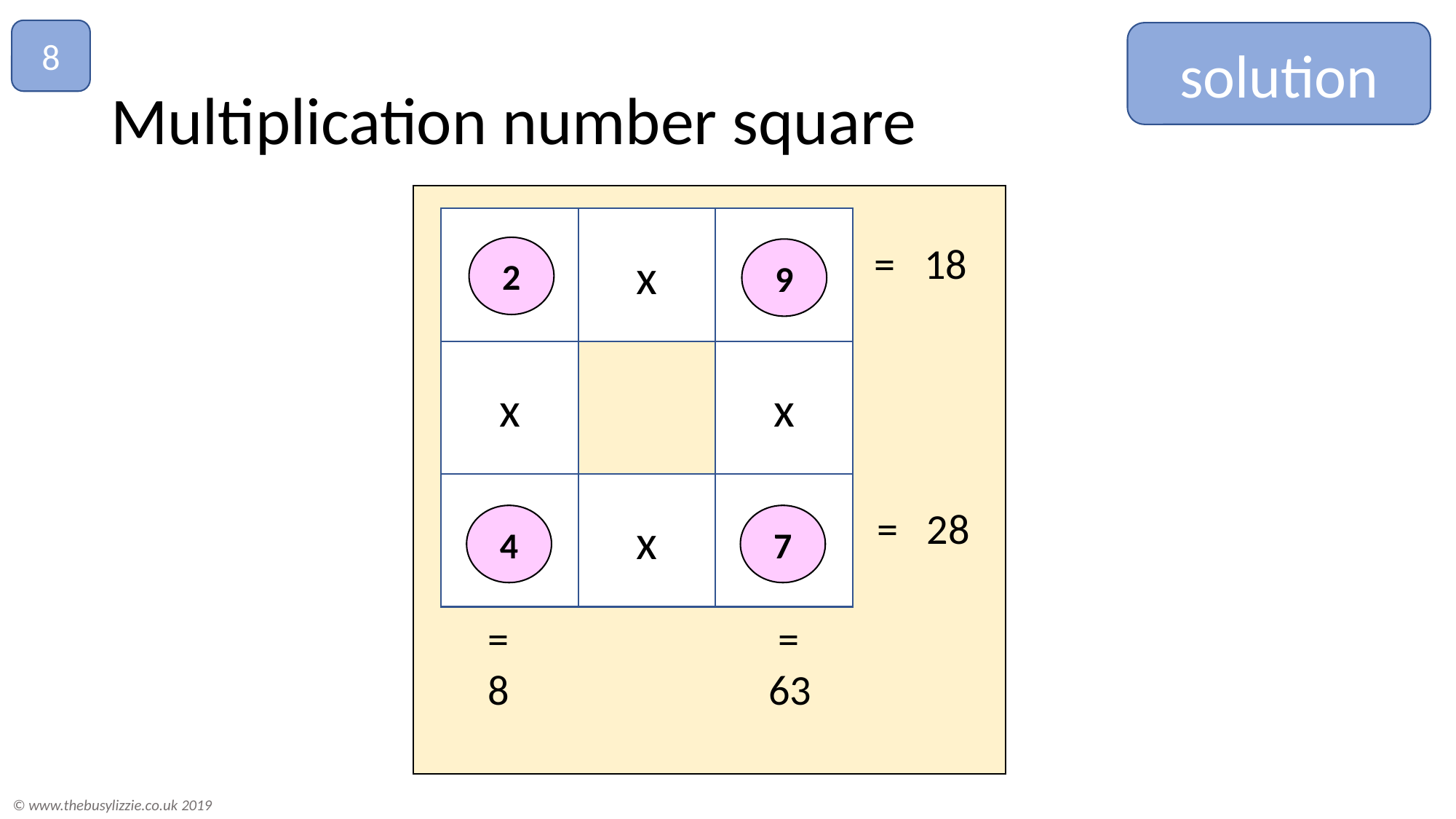

8
solution
# Multiplication number square

x

=   18
x

x

x

=   28
 =
 8
 =
63
2
9
4
7
© www.thebusylizzie.co.uk 2019